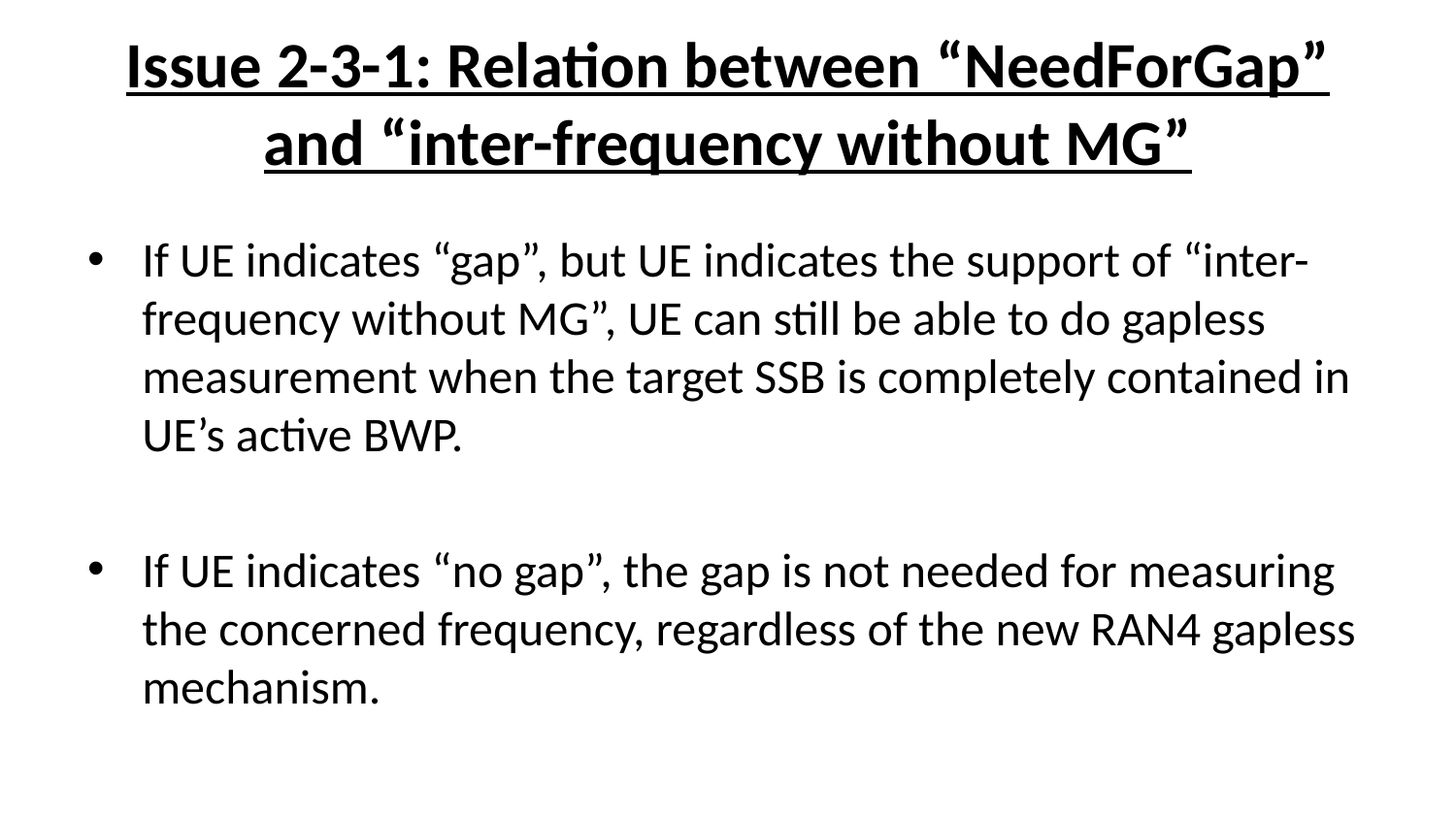

# Issue 2-3-1: Relation between “NeedForGap” and “inter-frequency without MG”
If UE indicates “gap”, but UE indicates the support of “inter-frequency without MG”, UE can still be able to do gapless measurement when the target SSB is completely contained in UE’s active BWP.

If UE indicates “no gap”, the gap is not needed for measuring the concerned frequency, regardless of the new RAN4 gapless mechanism.